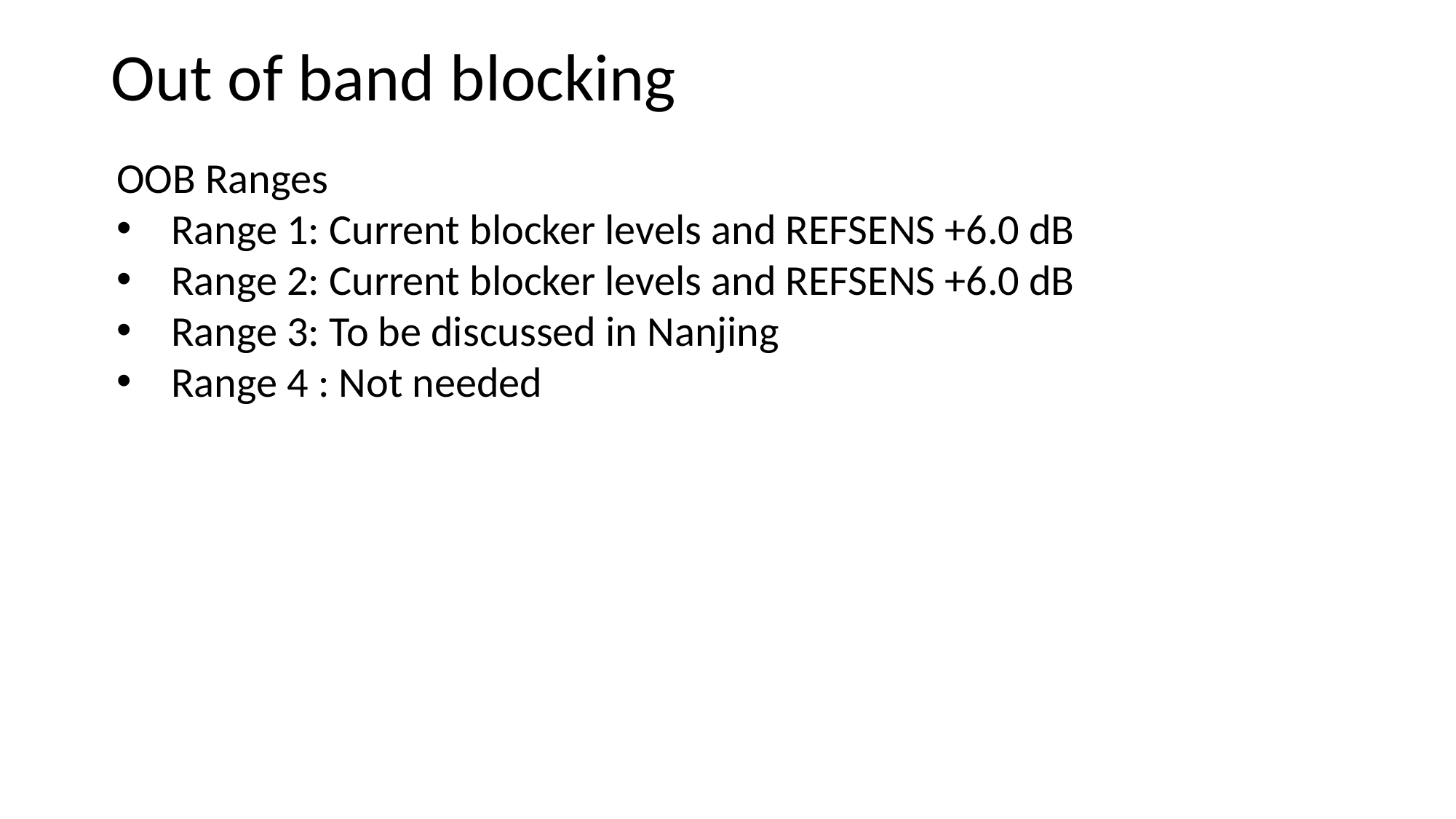

# Out of band blocking
OOB Ranges
Range 1: Current blocker levels and REFSENS +6.0 dB
Range 2: Current blocker levels and REFSENS +6.0 dB
Range 3: To be discussed in Nanjing
Range 4 : Not needed